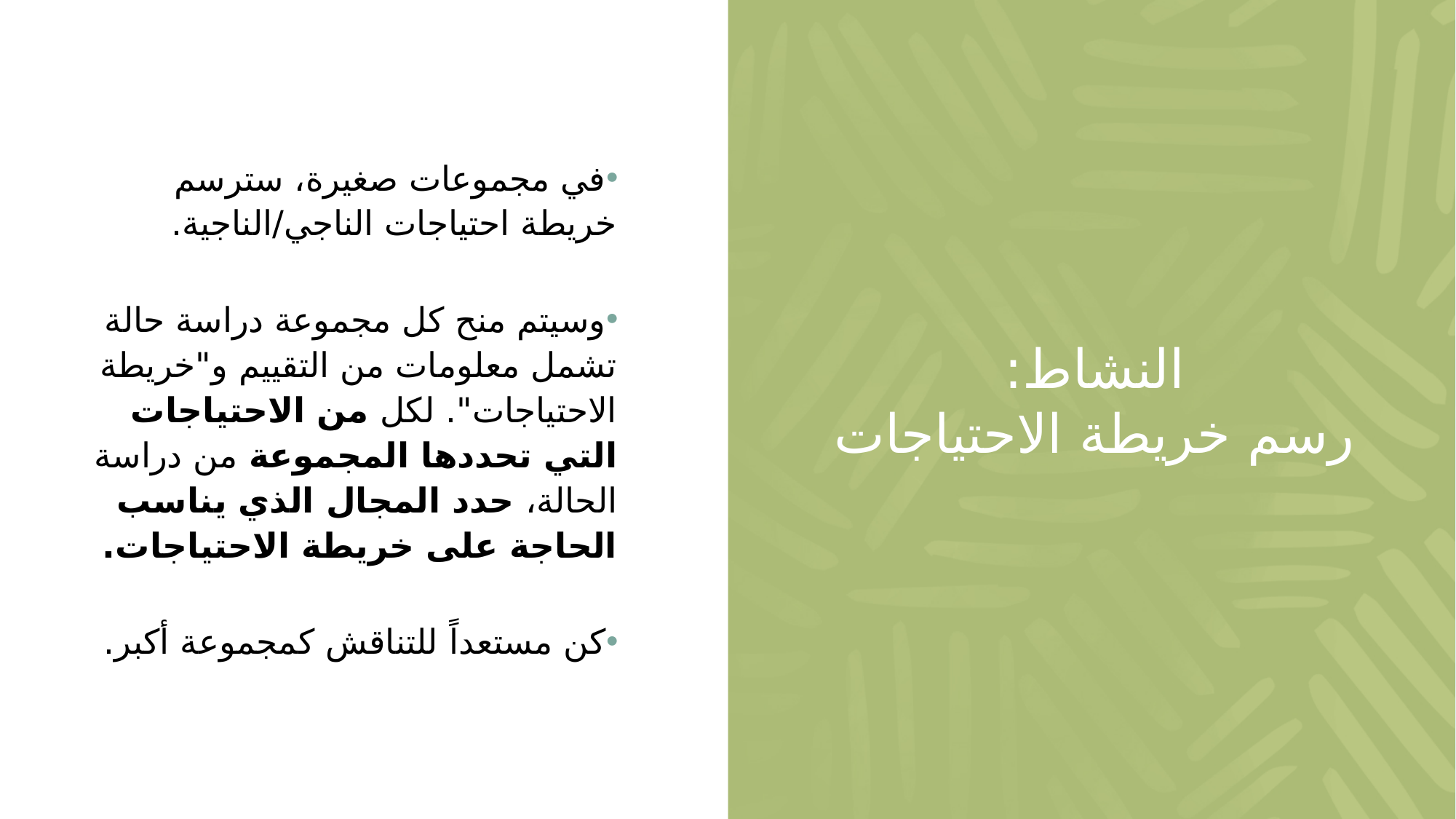

في مجموعات صغيرة، سترسم خريطة احتياجات الناجي/الناجية.
وسيتم منح كل مجموعة دراسة حالة تشمل معلومات من التقييم و"خريطة الاحتياجات". لكل من الاحتياجات التي تحددها المجموعة من دراسة الحالة، حدد المجال الذي يناسب الحاجة على خريطة الاحتياجات.
كن مستعداً للتناقش كمجموعة أكبر.
# النشاط: رسم خريطة الاحتياجات